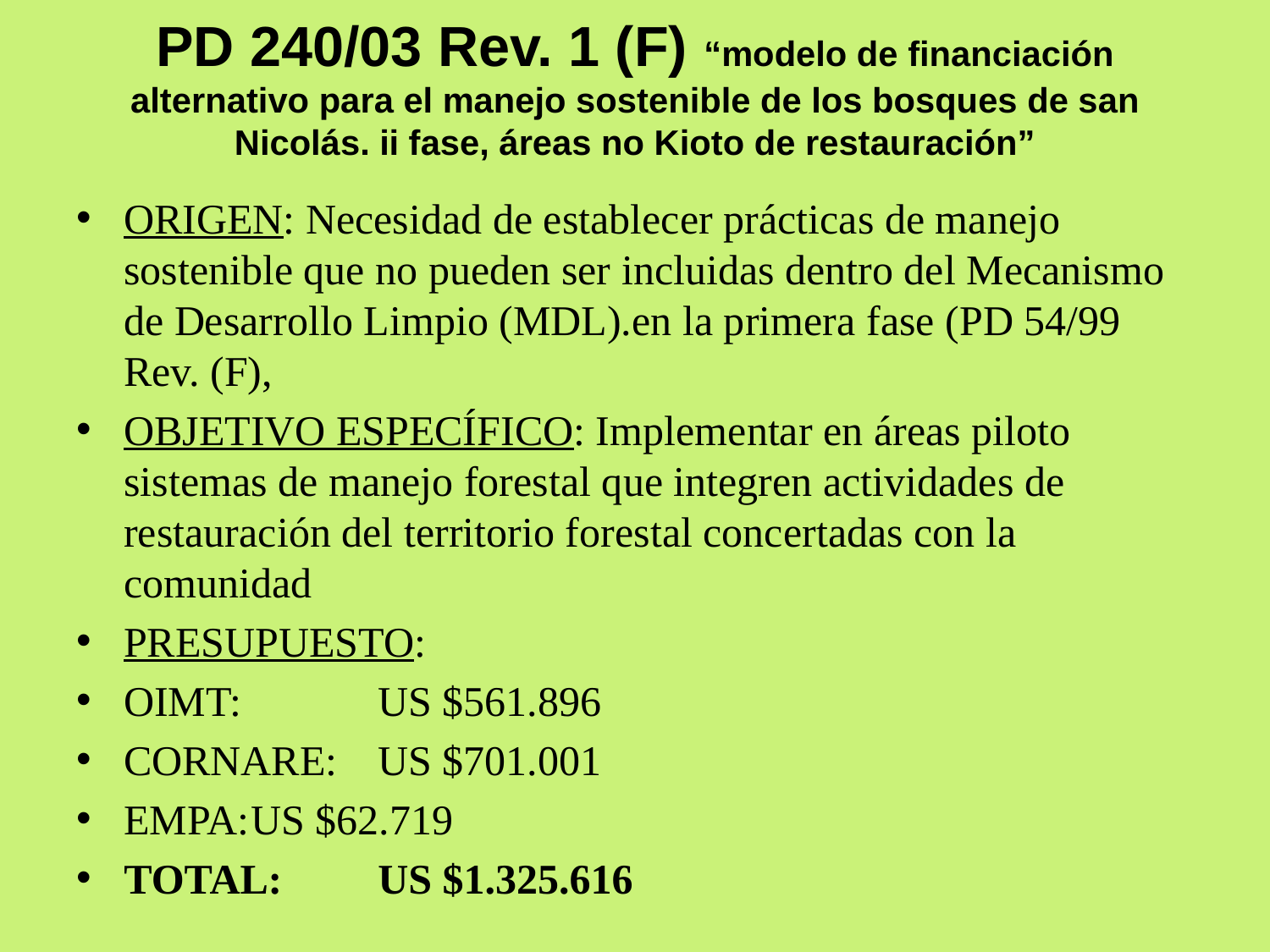

# PD 240/03 Rev. 1 (F) “modelo de financiación alternativo para el manejo sostenible de los bosques de san Nicolás. ii fase, áreas no Kioto de restauración”

ORIGEN: Necesidad de establecer prácticas de manejo sostenible que no pueden ser incluidas dentro del Mecanismo de Desarrollo Limpio (MDL).en la primera fase (PD 54/99 Rev. (F),
OBJETIVO ESPECÍFICO: Implementar en áreas piloto sistemas de manejo forestal que integren actividades de restauración del territorio forestal concertadas con la comunidad
PRESUPUESTO:
OIMT: 	US $561.896
CORNARE:	US $701.001
EMPA:	US $62.719
TOTAL: 	US $1.325.616